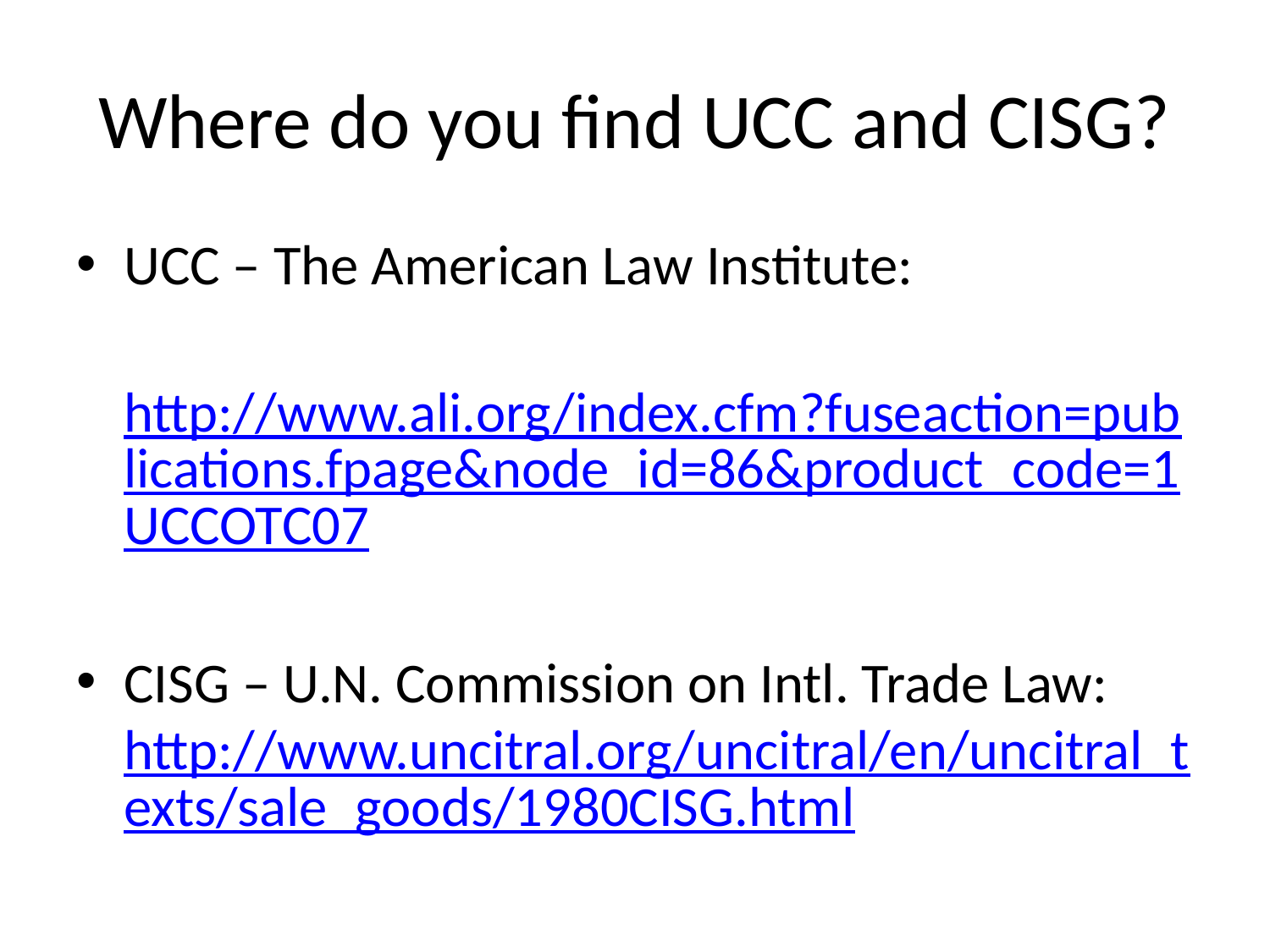

# Where do you find UCC and CISG?
UCC – The American Law Institute:
	http://www.ali.org/index.cfm?fuseaction=publications.fpage&node_id=86&product_code=1UCCOTC07

CISG – U.N. Commission on Intl. Trade Law: http://www.uncitral.org/uncitral/en/uncitral_texts/sale_goods/1980CISG.html